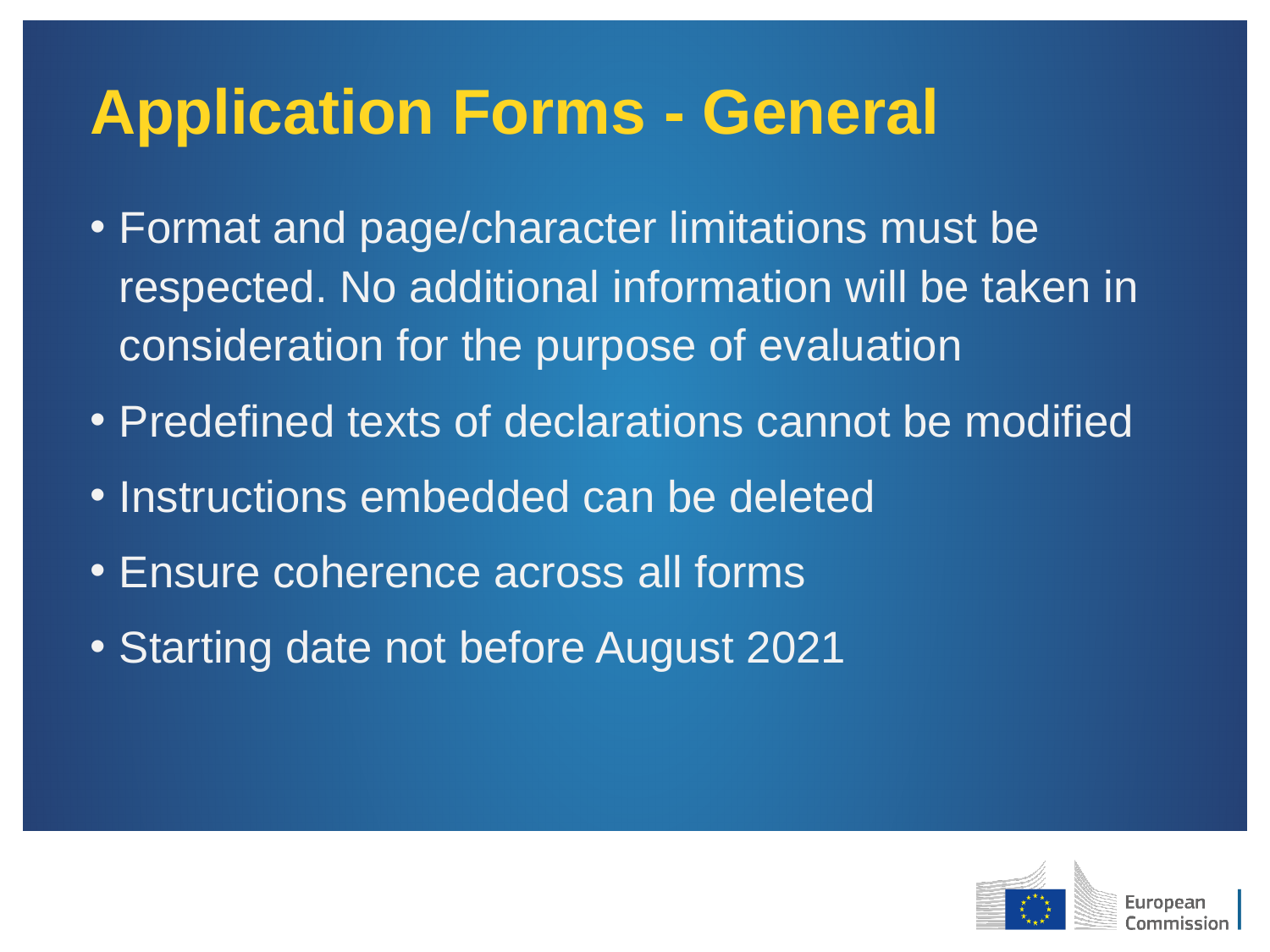

# Application Forms - General
Format and page/character limitations must be respected. No additional information will be taken in consideration for the purpose of evaluation
Predefined texts of declarations cannot be modified
Instructions embedded can be deleted
Ensure coherence across all forms
Starting date not before August 2021